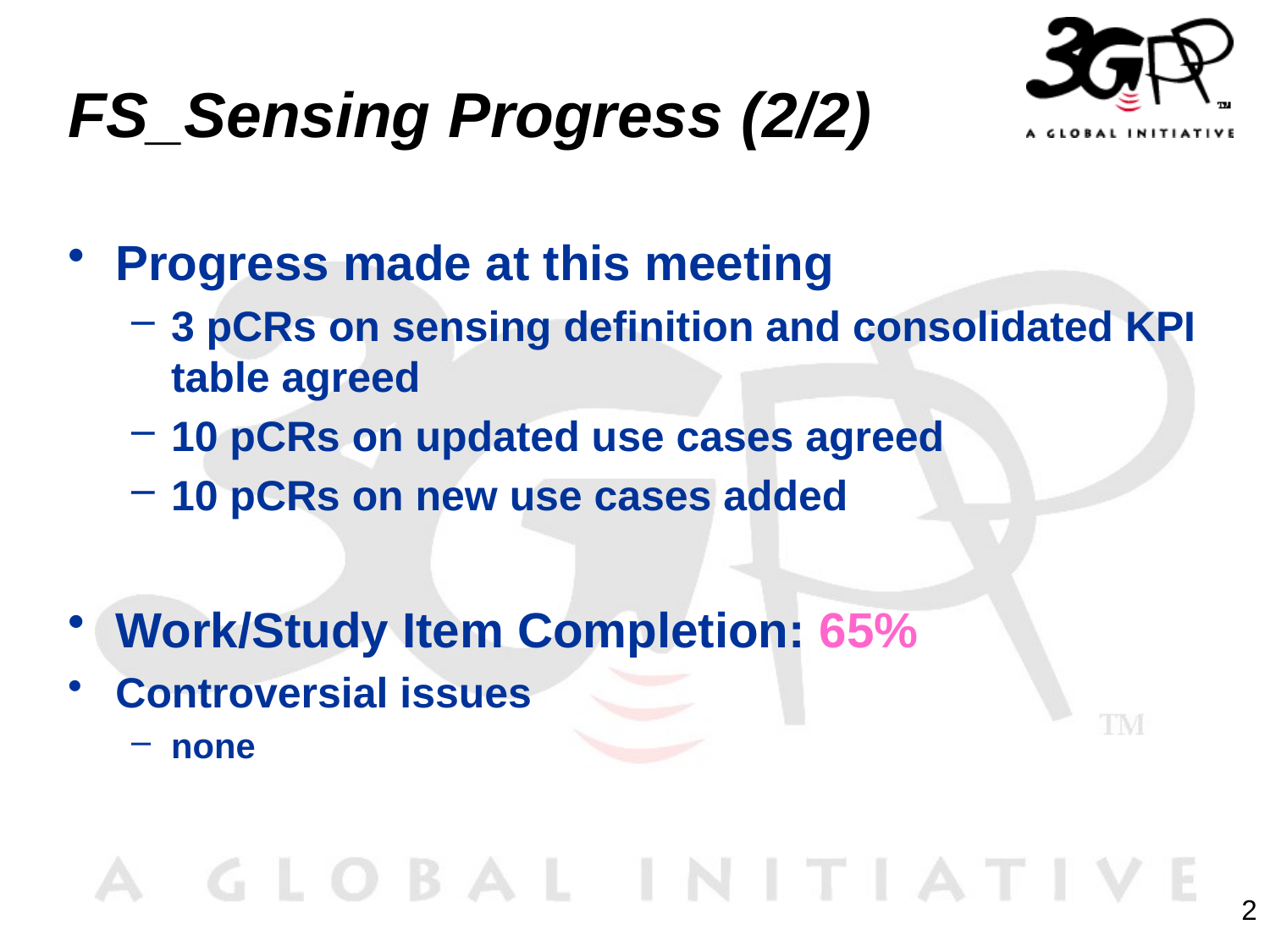

# FS_Sensing Progress (2/2)

Progress made at this meeting
3 pCRs on sensing definition and consolidated KPI table agreed
10 pCRs on updated use cases agreed
10 pCRs on new use cases added

Work/Study Item Completion: 65%
Controversial issues
none

2